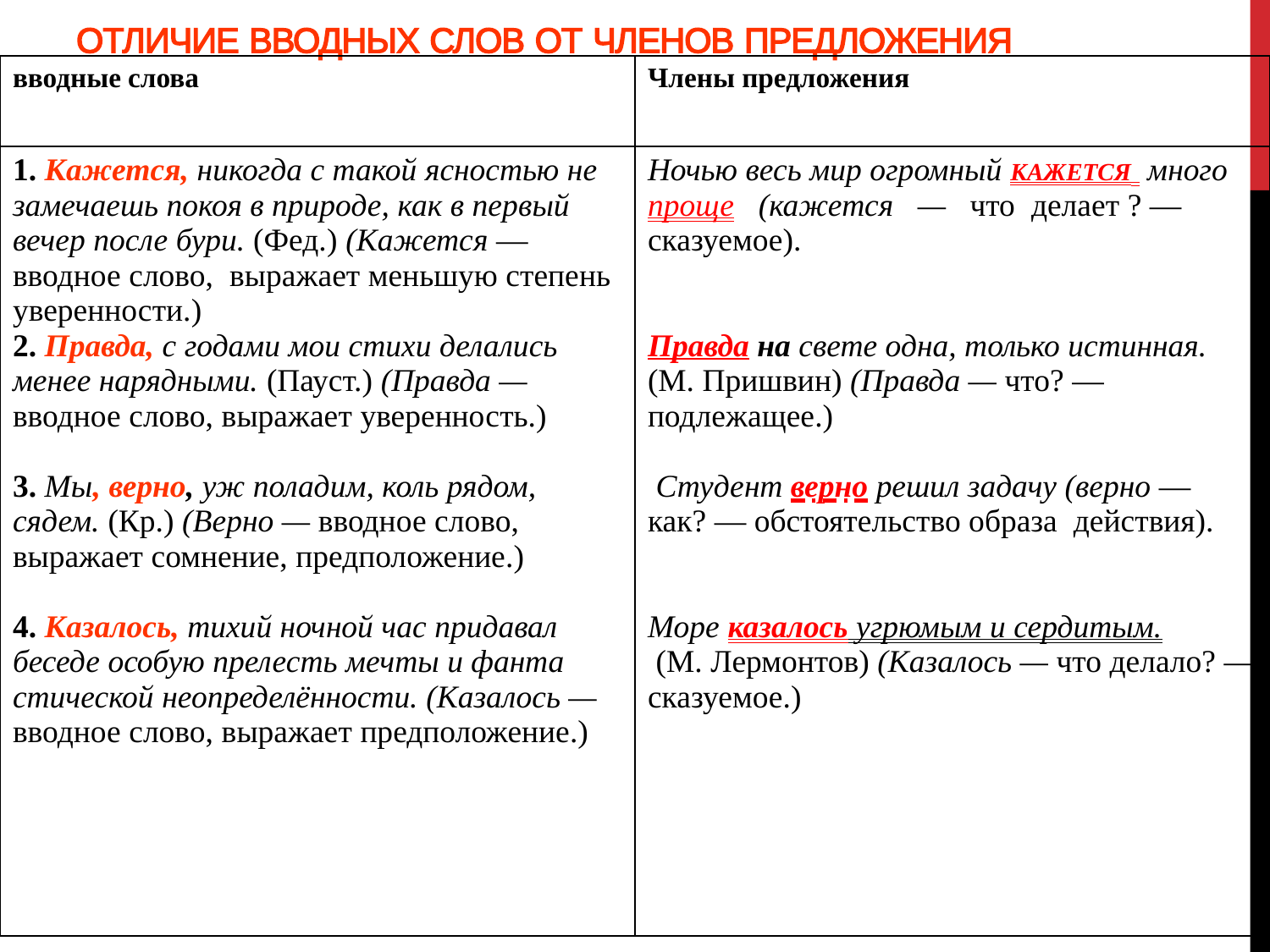

# Отличие вводных слов от членов предложения
| вводные слова | Члены предложения |
| --- | --- |
| 1. Кажется, никогда с такой ясностью не замечаешь покоя в природе, как в пер­вый вечер после бури. (Фед.) (Кажется — вводное слово, выражает меньшую степень уверенности.) 2. Правда, с годами мои стихи делались менее нарядными. (Пауст.) (Правда — вводное слово, выражает уверенность.) 3. Мы, верно, уж поладим, коль рядом, сядем. (Кр.) (Верно — вводное слово, выражает сомнение, предположение.) 4. Казалось, тихий ночной час придавал беседе особую прелесть мечты и фанта­стической неопределённости. (Казалось —вводное слово, выражает предположение.) | Ночью весь мир огромный кажется много проще (кажется — что делает ? — сказуемое). Правда на свете одна, только истинная. (М. Пришвин) (Правда — что? — подлежащее.) Студент верно решил задачу (верно — как? — обстоятельство образа действия). Море казалось угрюмым и сердитым. (М. Лермонтов) (Казалось — что делало? — сказуемое.) |